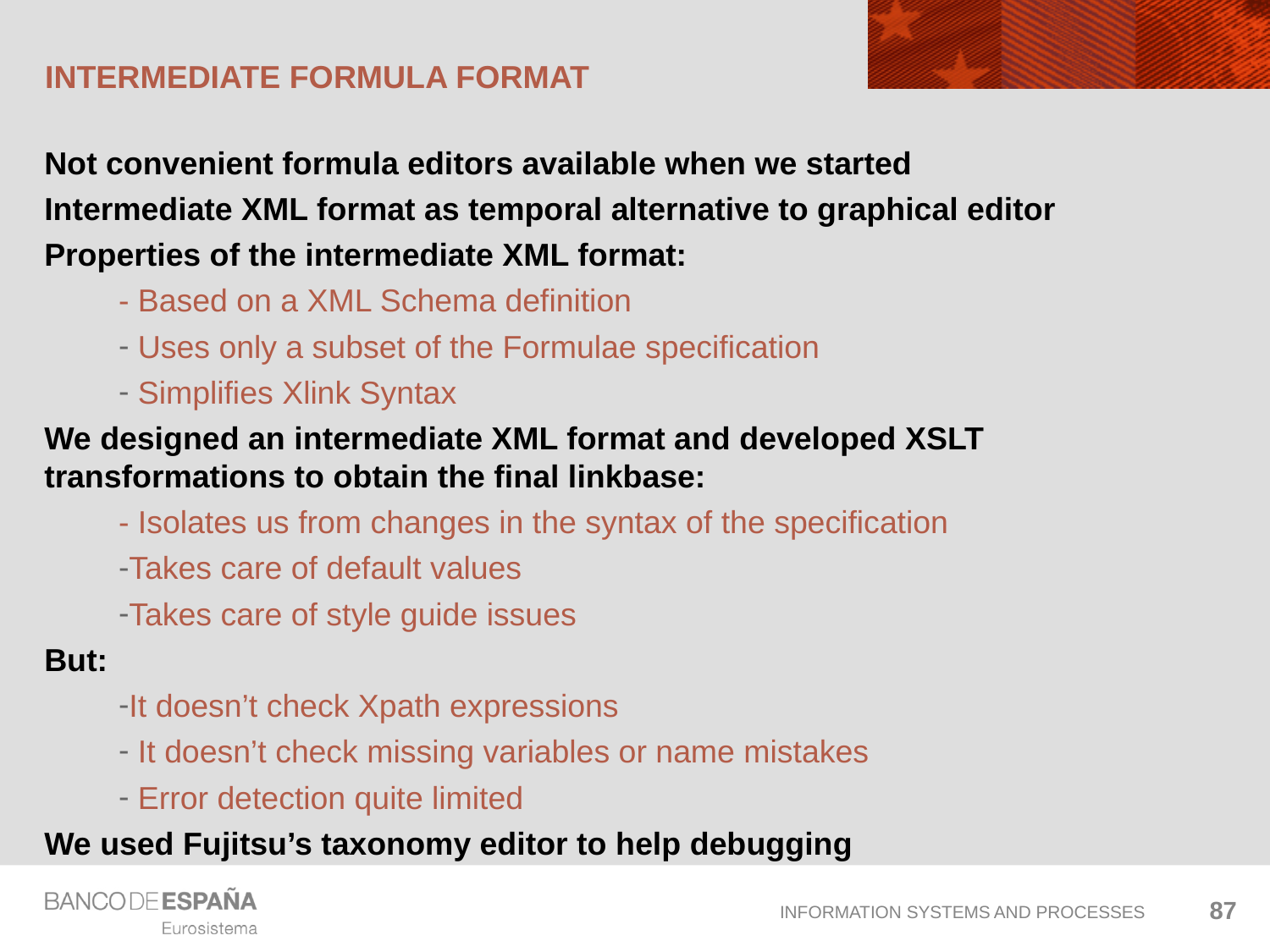

# Intermediate formula format
Not convenient formula editors available when we started
Intermediate XML format as temporal alternative to graphical editor
Properties of the intermediate XML format:
- Based on a XML Schema definition
 Uses only a subset of the Formulae specification
 Simplifies Xlink Syntax
We designed an intermediate XML format and developed XSLT transformations to obtain the final linkbase:
- Isolates us from changes in the syntax of the specification
Takes care of default values
Takes care of style guide issues
But:
It doesn’t check Xpath expressions
 It doesn’t check missing variables or name mistakes
 Error detection quite limited
We used Fujitsu’s taxonomy editor to help debugging
87